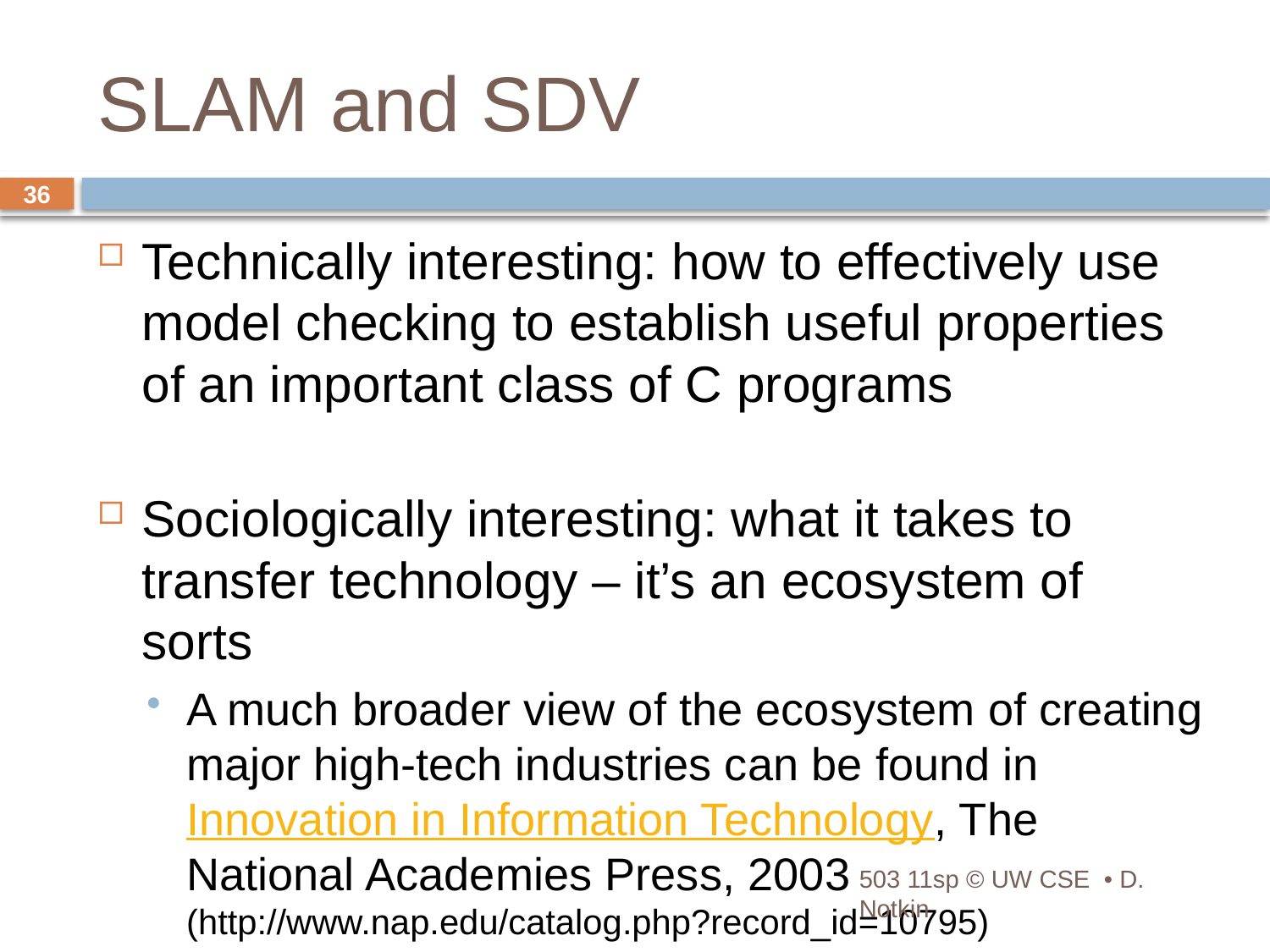

# SLAM and SDV
36
Technically interesting: how to effectively use model checking to establish useful properties of an important class of C programs
Sociologically interesting: what it takes to transfer technology – it’s an ecosystem of sorts
A much broader view of the ecosystem of creating major high-tech industries can be found in Innovation in Information Technology, The National Academies Press, 2003 (http://www.nap.edu/catalog.php?record_id=10795)
503 11sp © UW CSE  • D. Notkin